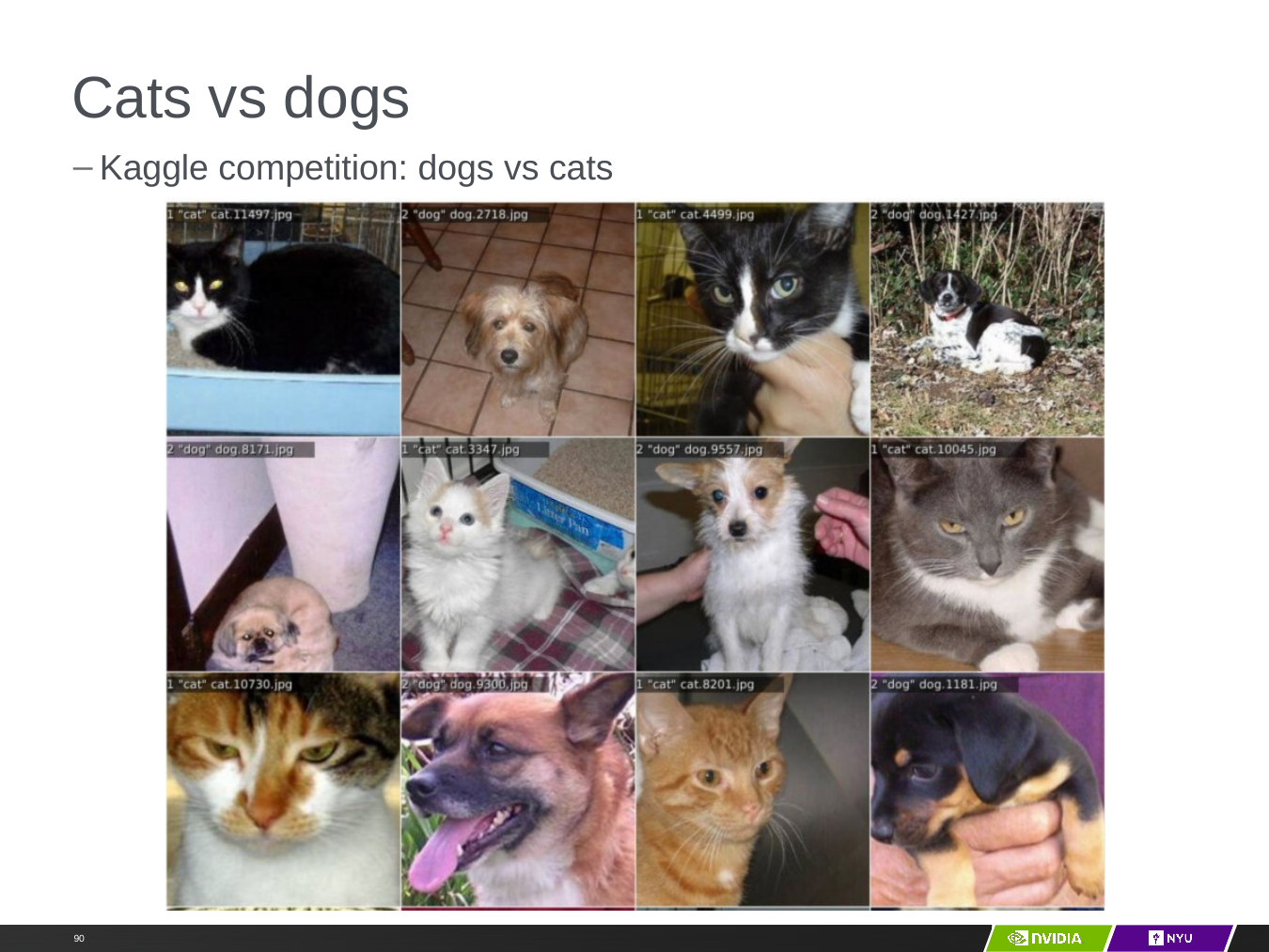

# Cats vs dogs
Kaggle competition: dogs vs cats